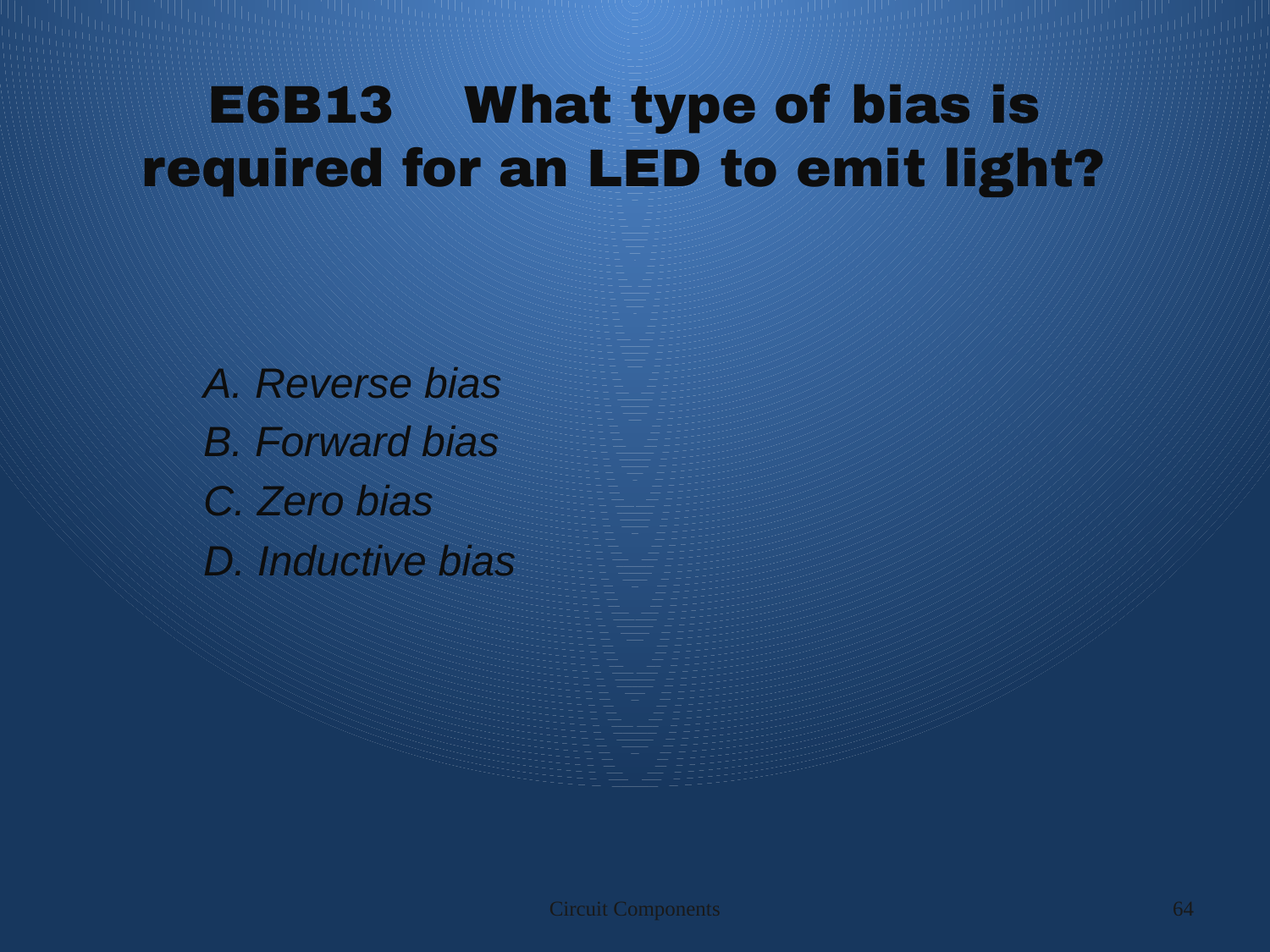

# E6B13    What type of bias is required for an LED to emit light?
A. Reverse bias
B. Forward bias
C. Zero bias
D. Inductive bias
Circuit Components
64